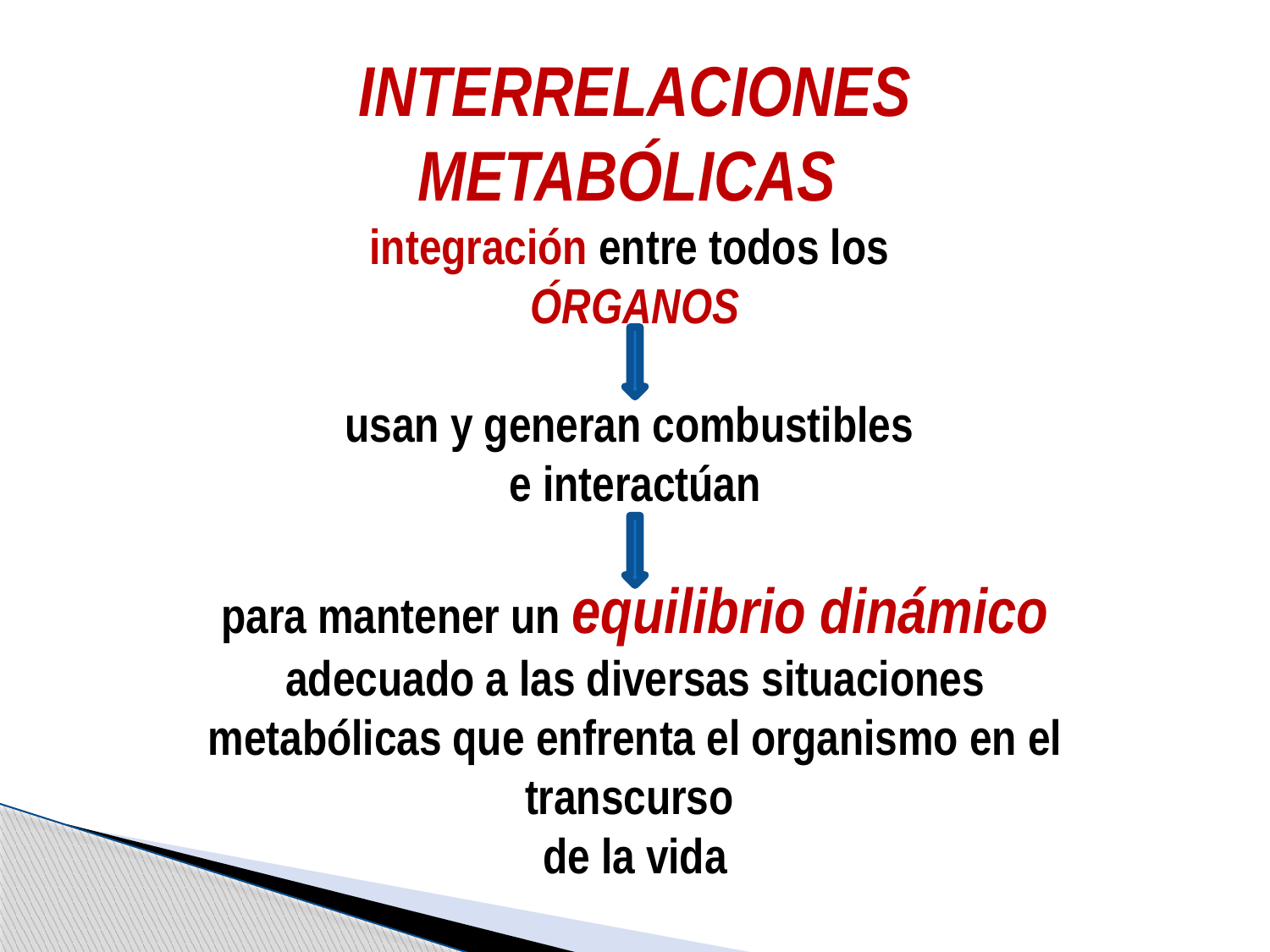

INTERRELACIONES METABÓLICAS
integración entre todos los
ÓRGANOS

usan y generan combustibles
e interactúan

para mantener un equilibrio dinámico adecuado a las diversas situaciones metabólicas que enfrenta el organismo en el transcurso
de la vida